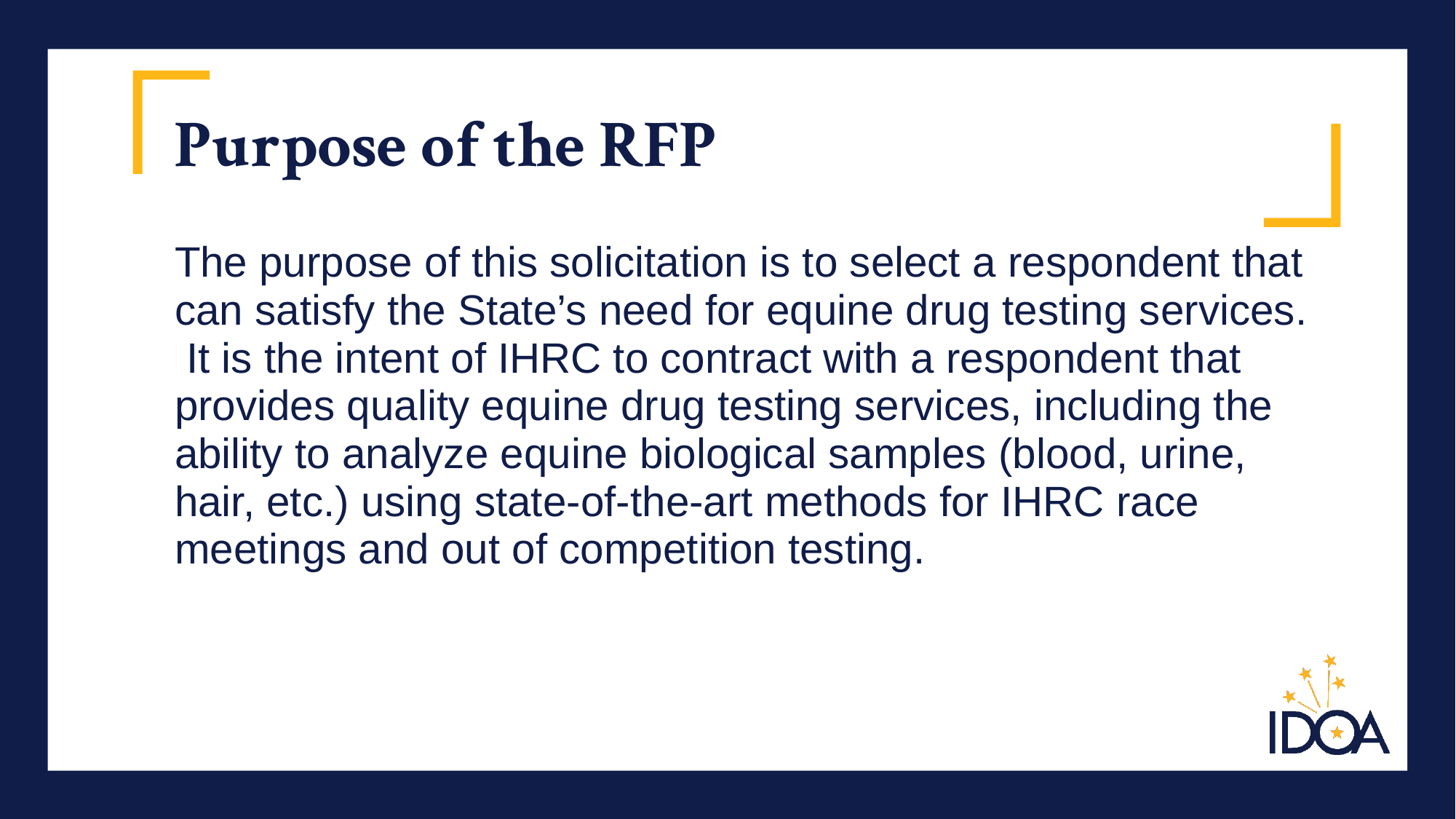

# Purpose of the RFP
The purpose of this solicitation is to select a respondent that can satisfy the State’s need for equine drug testing services.  It is the intent of IHRC to contract with a respondent that provides quality equine drug testing services, including the ability to analyze equine biological samples (blood, urine, hair, etc.) using state-of-the-art methods for IHRC race meetings and out of competition testing.